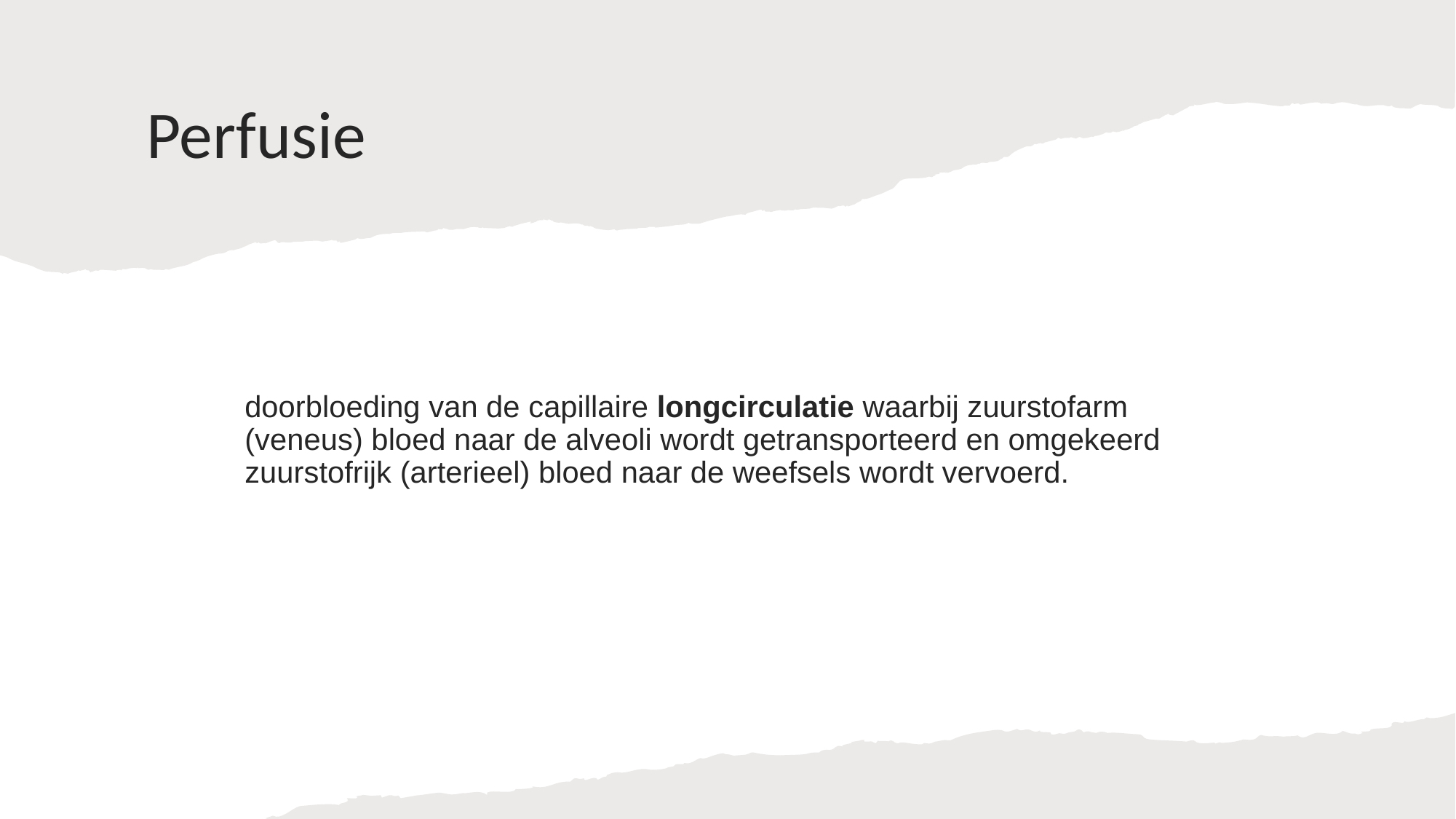

# Perfusie
doorbloeding van de capillaire longcirculatie waarbij zuurstofarm (veneus) bloed naar de alveoli wordt getransporteerd en omgekeerd zuurstofrijk (arterieel) bloed naar de weefsels wordt vervoerd.